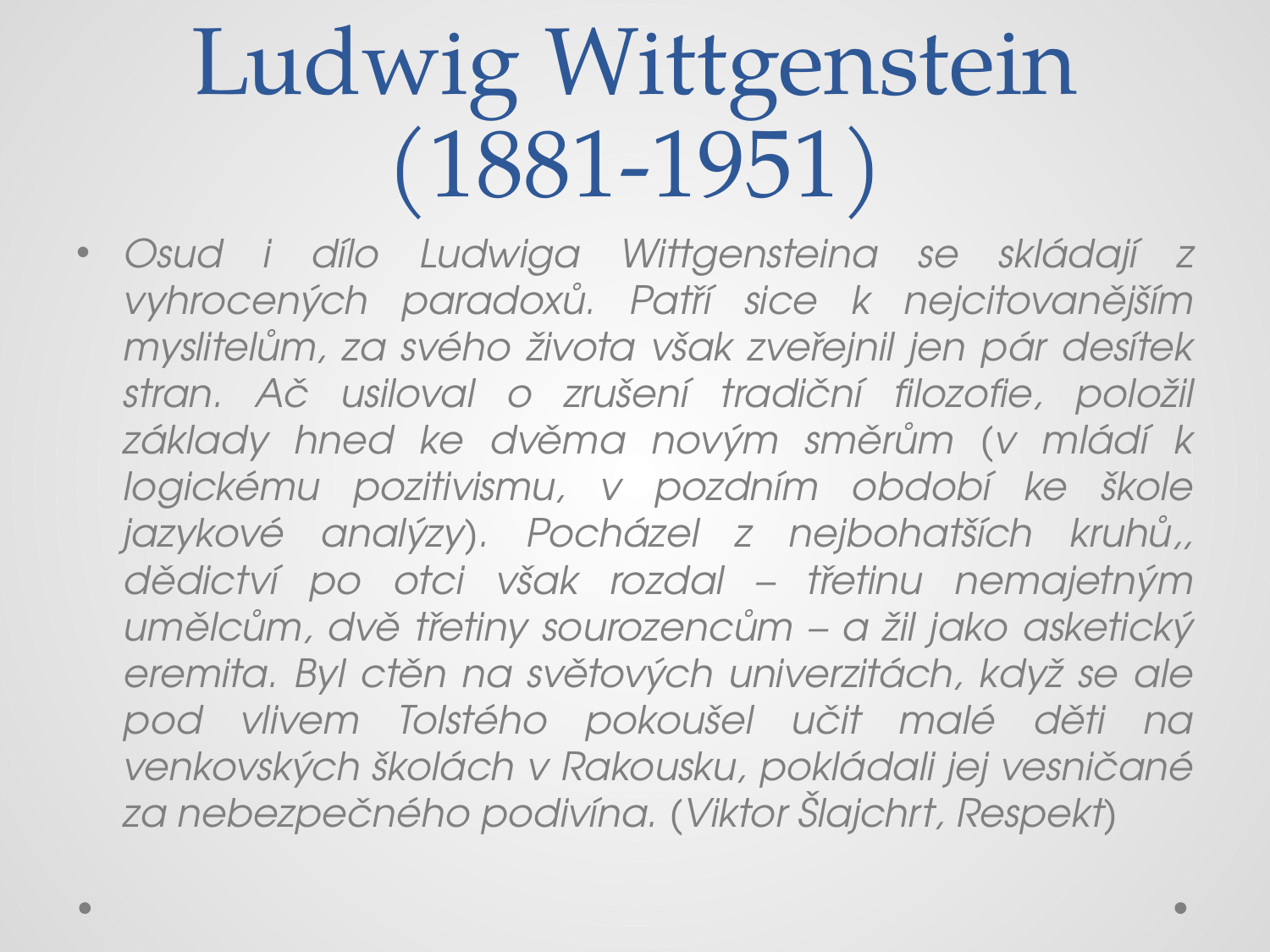

# Ludwig Wittgenstein (1881-1951)
Osud i dílo Ludwiga Wittgensteina se skládají z vyhrocených paradoxů. Patří sice k nejcitovanějším myslitelům, za svého života však zveřejnil jen pár desítek stran. Ač usiloval o zrušení tradiční filozofie, položil základy hned ke dvěma novým směrům (v mládí k logickému pozitivismu, v pozdním období ke škole jazykové analýzy). Pocházel z nejbohatších kruhů,, dědictví po otci však rozdal – třetinu nemajetným umělcům, dvě třetiny sourozencům – a žil jako asketický eremita. Byl ctěn na světových univerzitách, když se ale pod vlivem Tolstého pokoušel učit malé děti na venkovských školách v Rakousku, pokládali jej vesničané za nebezpečného podivína. (Viktor Šlajchrt, Respekt)